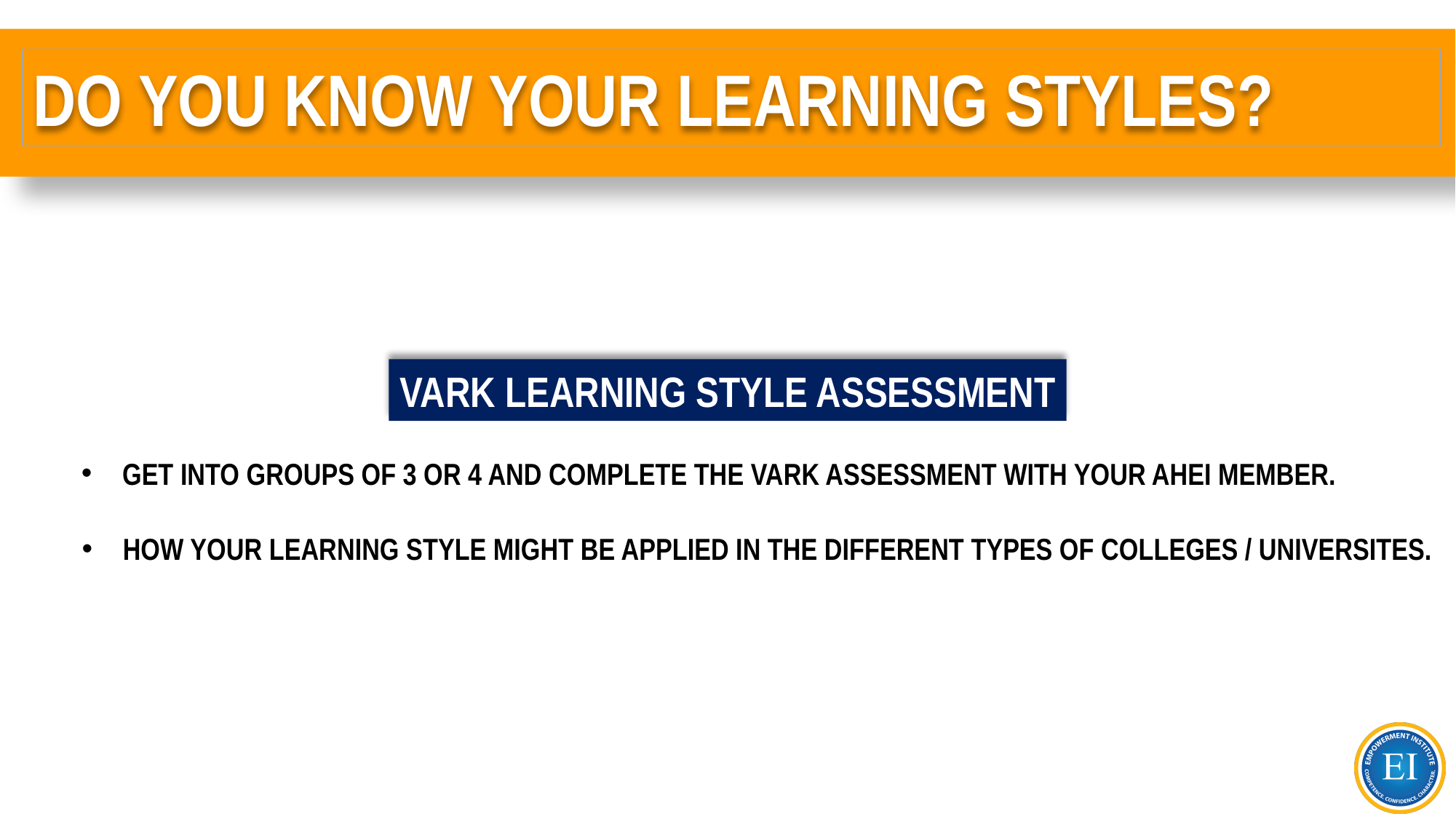

# DO YOU KNOW YOUR LEARNING STYLES?

VARK LEARNING STYLE ASSESSMENT
GET INTO GROUPS OF 3 OR 4 AND COMPLETE THE VARK ASSESSMENT WITH YOUR AHEI MEMBER.
HOW YOUR LEARNING STYLE MIGHT BE APPLIED IN THE DIFFERENT TYPES OF COLLEGES / UNIVERSITES.